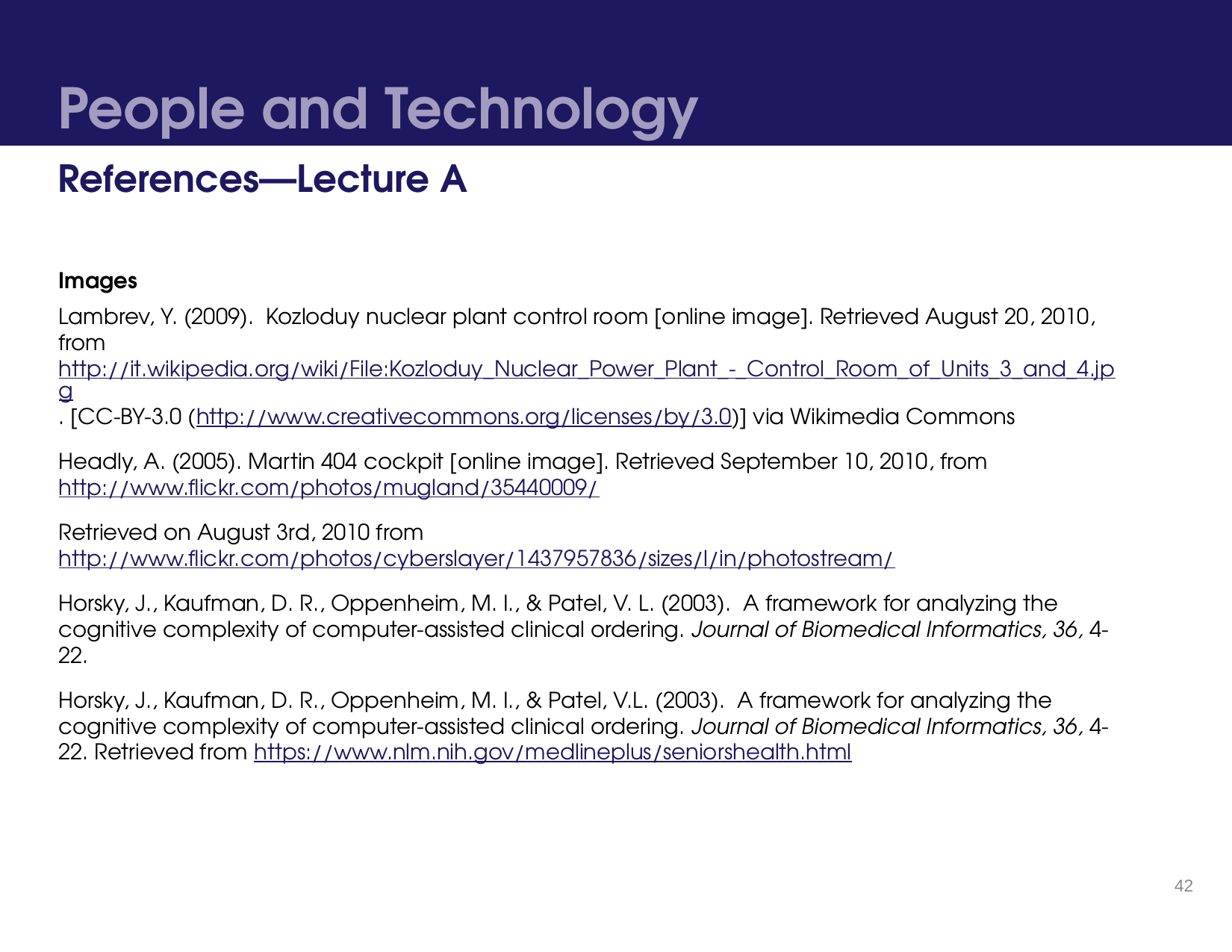

# People and Technology
References—Lecture A
Images
Lambrev, Y. (2009).  Kozloduy nuclear plant control room [online image]. Retrieved August 20, 2010, from http://it.wikipedia.org/wiki/File:Kozloduy_Nuclear_Power_Plant_-_Control_Room_of_Units_3_and_4.jpg. [CC-BY-3.0 (http://www.creativecommons.org/licenses/by/3.0)] via Wikimedia Commons
Headly, A. (2005). Martin 404 cockpit [online image]. Retrieved September 10, 2010, from http://www.flickr.com/photos/mugland/35440009/
Retrieved on August 3rd, 2010 from http://www.flickr.com/photos/cyberslayer/1437957836/sizes/l/in/photostream/
Horsky, J., Kaufman, D. R., Oppenheim, M. I., & Patel, V. L. (2003).  A framework for analyzing the cognitive complexity of computer-assisted clinical ordering. Journal of Biomedical Informatics, 36, 4-22.
Horsky, J., Kaufman, D. R., Oppenheim, M. I., & Patel, V.L. (2003).  A framework for analyzing the cognitive complexity of computer-assisted clinical ordering. Journal of Biomedical Informatics, 36, 4-22. Retrieved from https://www.nlm.nih.gov/medlineplus/seniorshealth.html

42